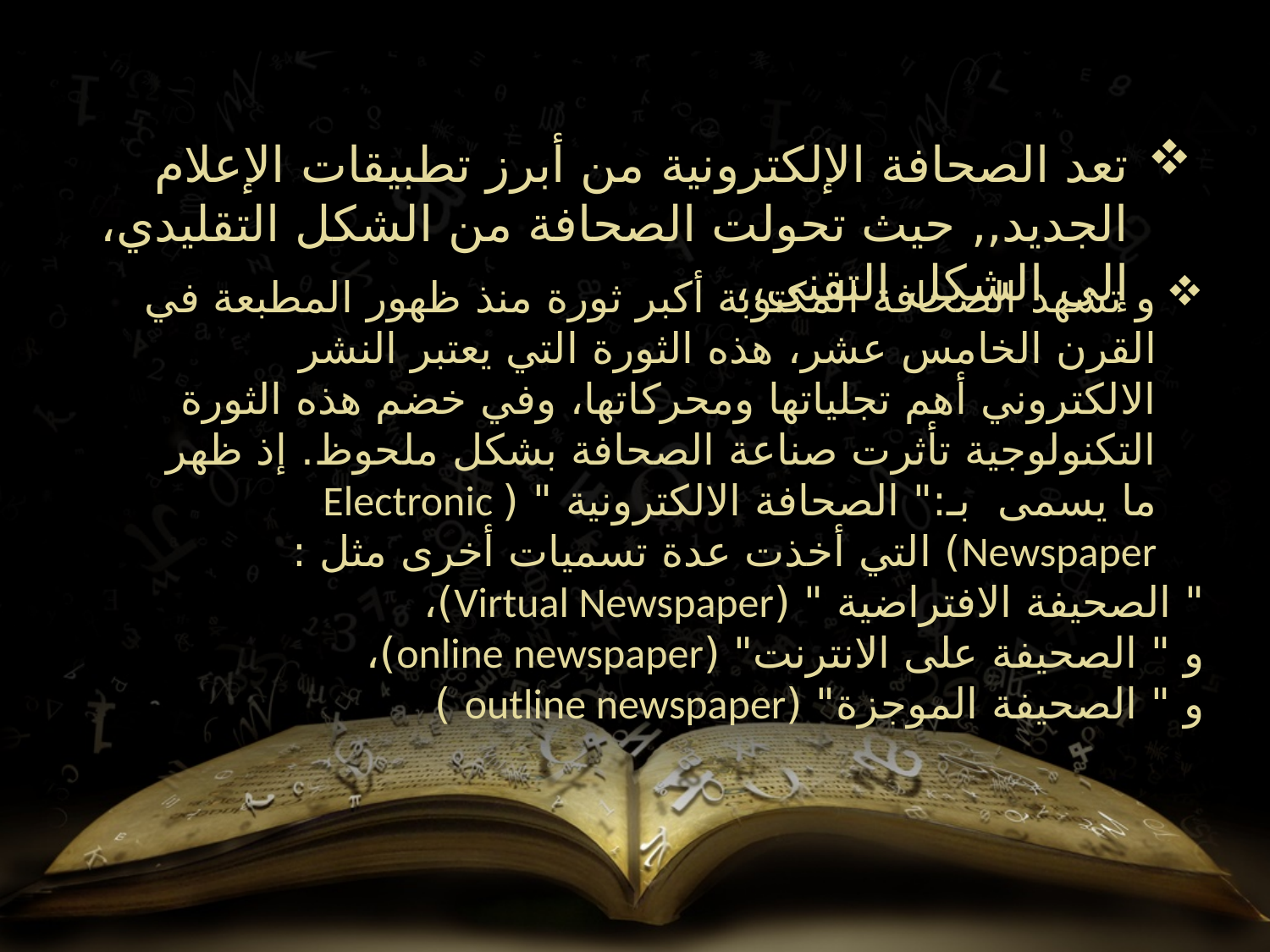

تعد الصحافة الإلكترونية من أبرز تطبيقات الإعلام الجديد,, حيث تحولت الصحافة من الشكل التقليدي، إلى الشكل التقني،،
و تشهد الصحافة المكتوبة أكبر ثورة منذ ظهور المطبعة في القرن الخامس عشر، هذه الثورة التي يعتبر النشر الالكتروني أهم تجلياتها ومحركاتها، وفي خضم هذه الثورة التكنولوجية تأثرت صناعة الصحافة بشكل ملحوظ. إذ ظهر ما يسمى  بـ:" الصحافة الالكترونية " (Electronic  Newspaper) التي أخذت عدة تسميات أخرى مثل :
" الصحيفة الافتراضية " (Virtual Newspaper)،
و " الصحيفة على الانترنت" (online newspaper)،
و " الصحيفة الموجزة" (outline newspaper )